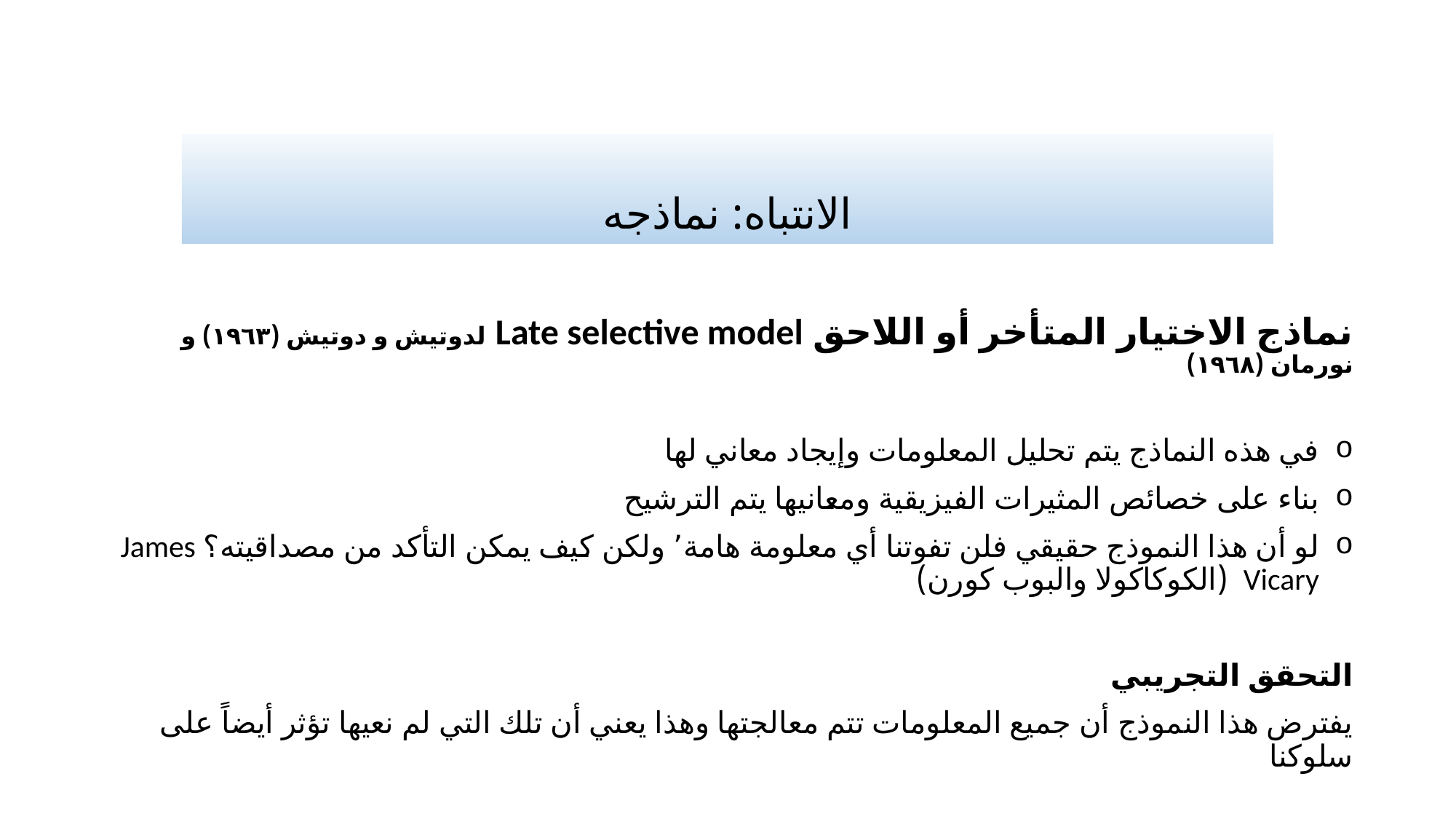

# الانتباه: نماذجه
نماذج الاختيار المتأخر أو اللاحق Late selective model لدوتيش و دوتيش (١٩٦٣) و نورمان (١٩٦٨)

في هذه النماذج يتم تحليل المعلومات وإيجاد معاني لها
بناء على خصائص المثيرات الفيزيقية ومعانيها يتم الترشيح
لو أن هذا النموذج حقيقي فلن تفوتنا أي معلومة هامة٬ ولكن كيف يمكن التأكد من مصداقيته؟ James Vicary  (الكوكاكولا والبوب كورن)

التحقق التجريبي
يفترض هذا النموذج أن جميع المعلومات تتم معالجتها وهذا يعني أن تلك التي لم نعيها تؤثر أيضاً على سلوكنا